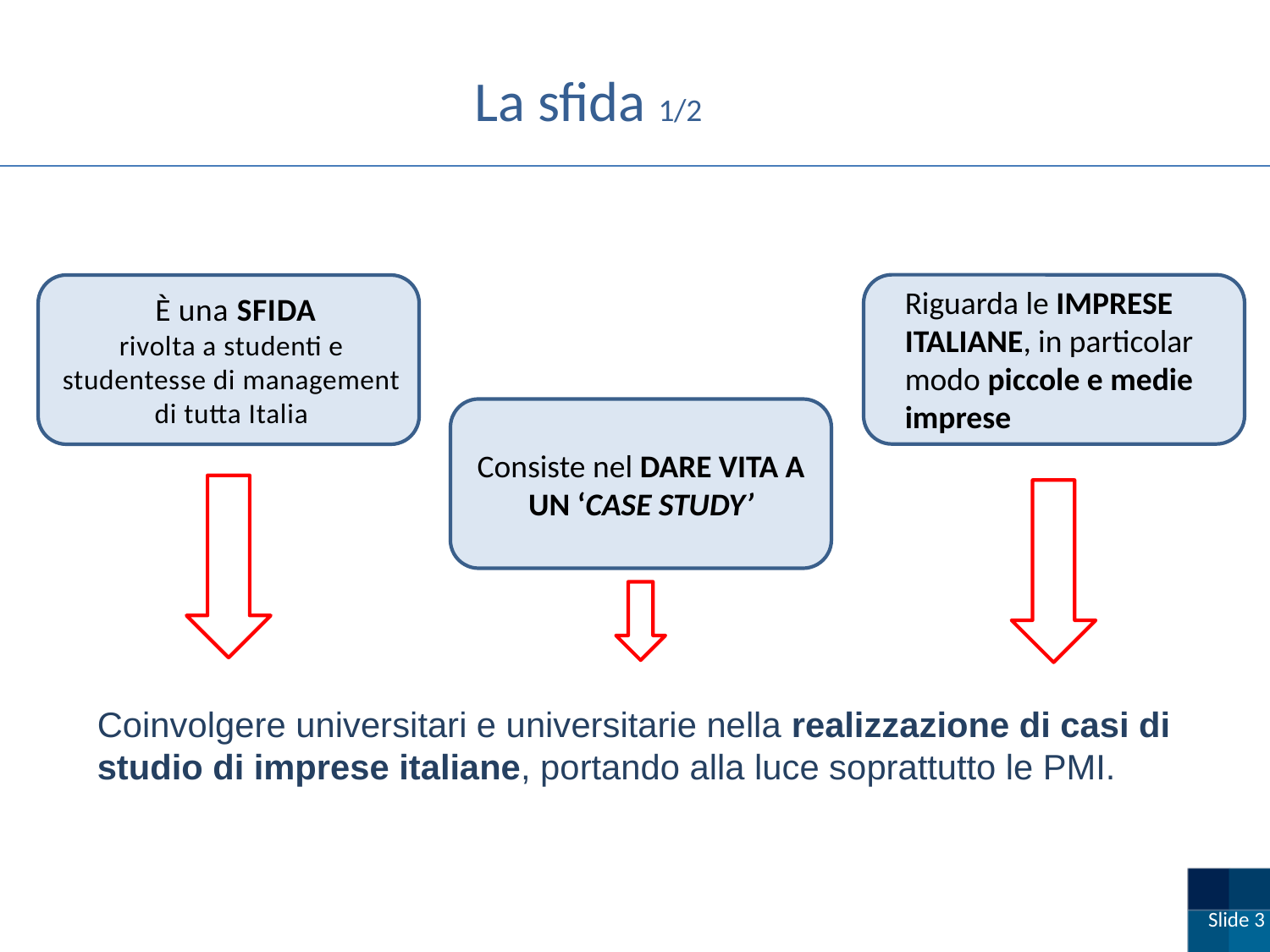

La sfida 1/2

Riguarda le IMPRESE ITALIANE, in particolar modo piccole e medie imprese
 È una SFIDA
rivolta a studenti e studentesse di management di tutta Italia

Consiste nel DARE VITA A UN ‘CASE STUDY’

Coinvolgere universitari e universitarie nella realizzazione di casi di studio di imprese italiane, portando alla luce soprattutto le PMI.
Slide 3